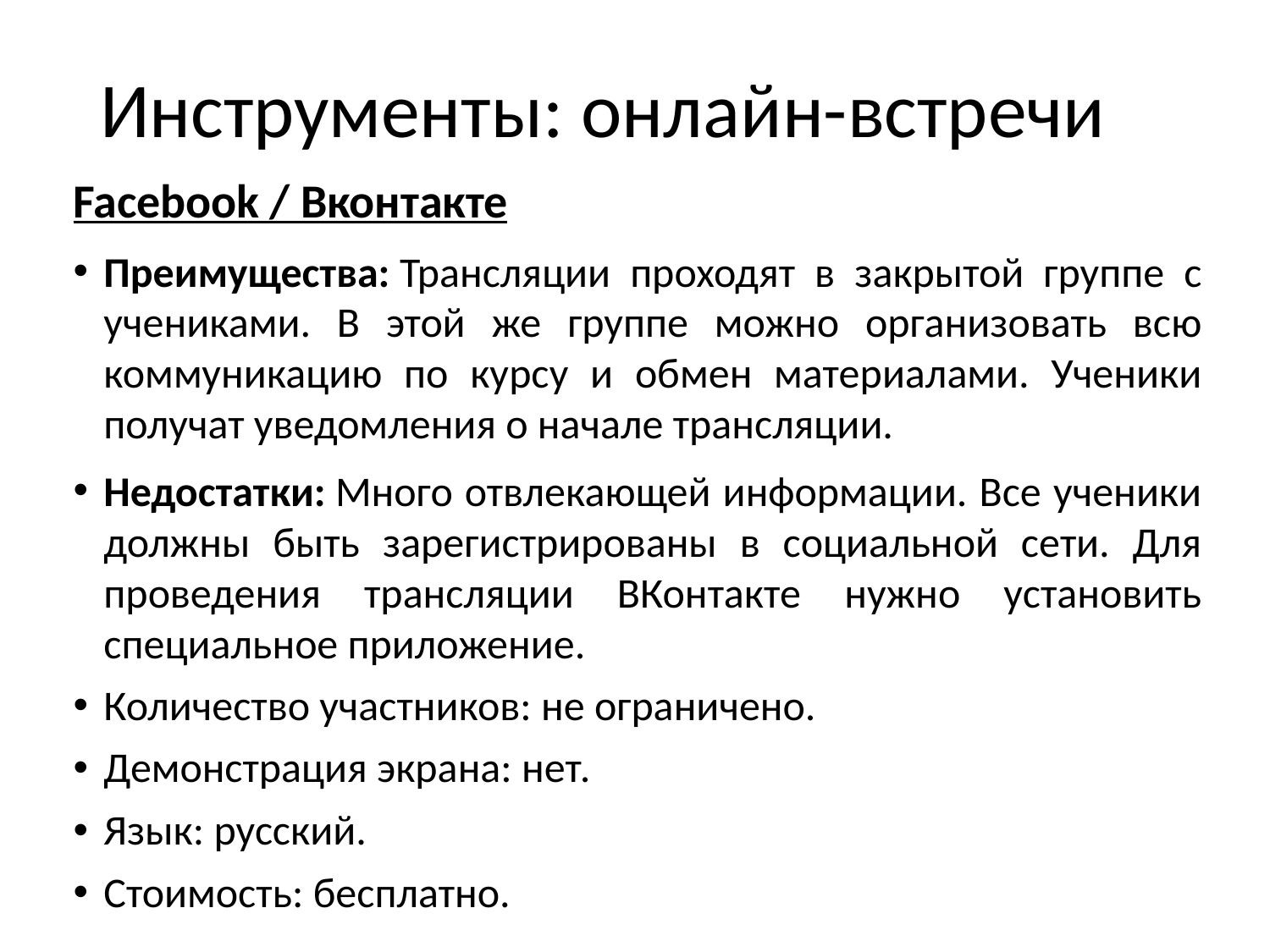

# Инструменты: онлайн-встречи
Facebook / Вконтакте
Преимущества: Трансляции проходят в закрытой группе с учениками. В этой же группе можно организовать всю коммуникацию по курсу и обмен материалами. Ученики получат уведомления о начале трансляции.
Недостатки: Много отвлекающей информации. Все ученики должны быть зарегистрированы в социальной сети. Для проведения трансляции ВКонтакте нужно установить специальное приложение.
Количество участников: не ограничено.
Демонстрация экрана: нет.
Язык: русский.
Стоимость: бесплатно.